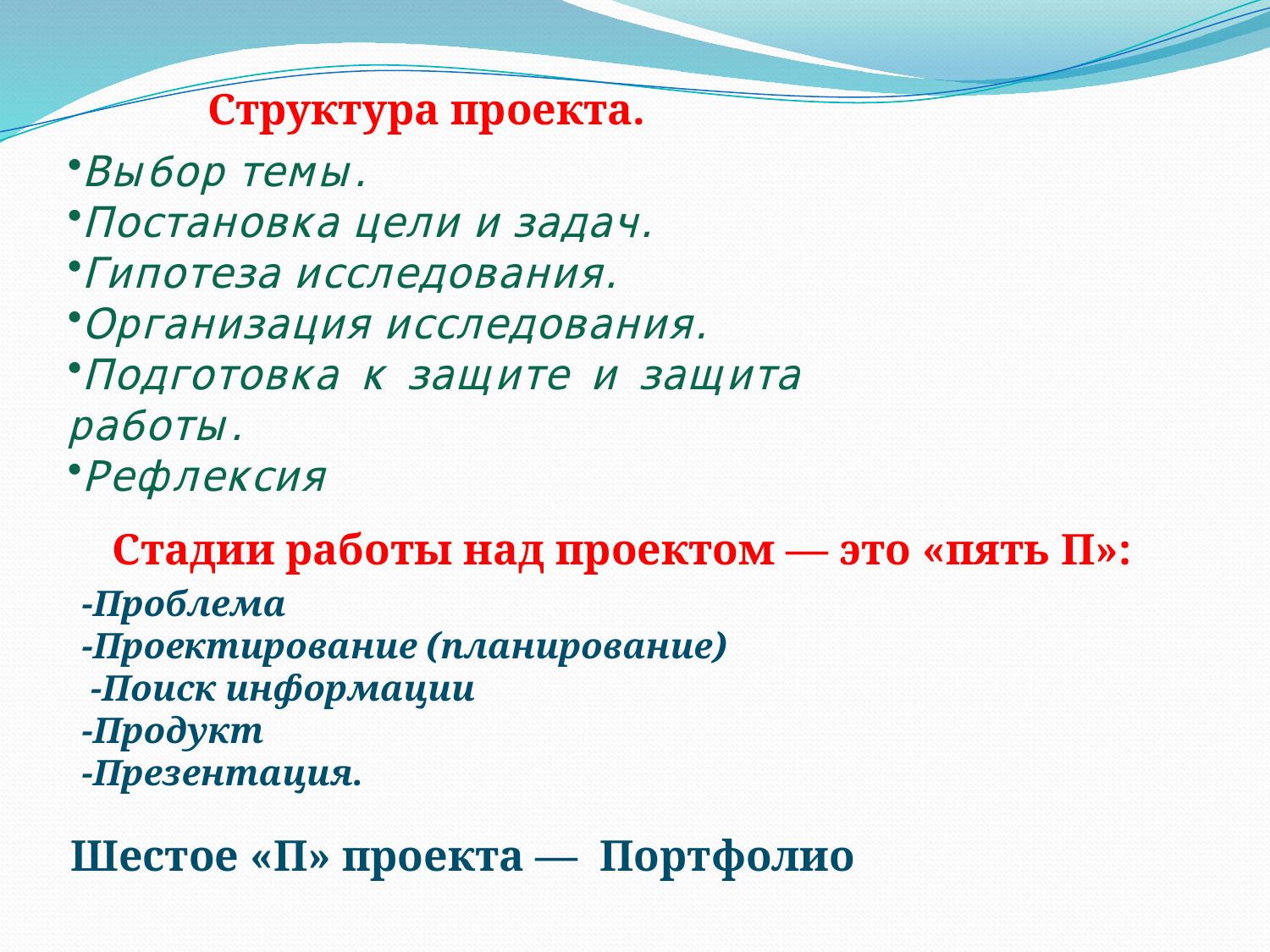

Структура проекта.
Выбор темы.
Постановка цели и задач.
Гипотеза исследования.
Организация исследования.
Подготовка к защите и защита работы.
Рефлексия
Стадии работы над проектом — это «пять П»:
-Проблема
-Проектирование (планирование)
 -Поиск информации
-Продукт
-Презентация.
 Шестое «П» проекта —  Портфолио